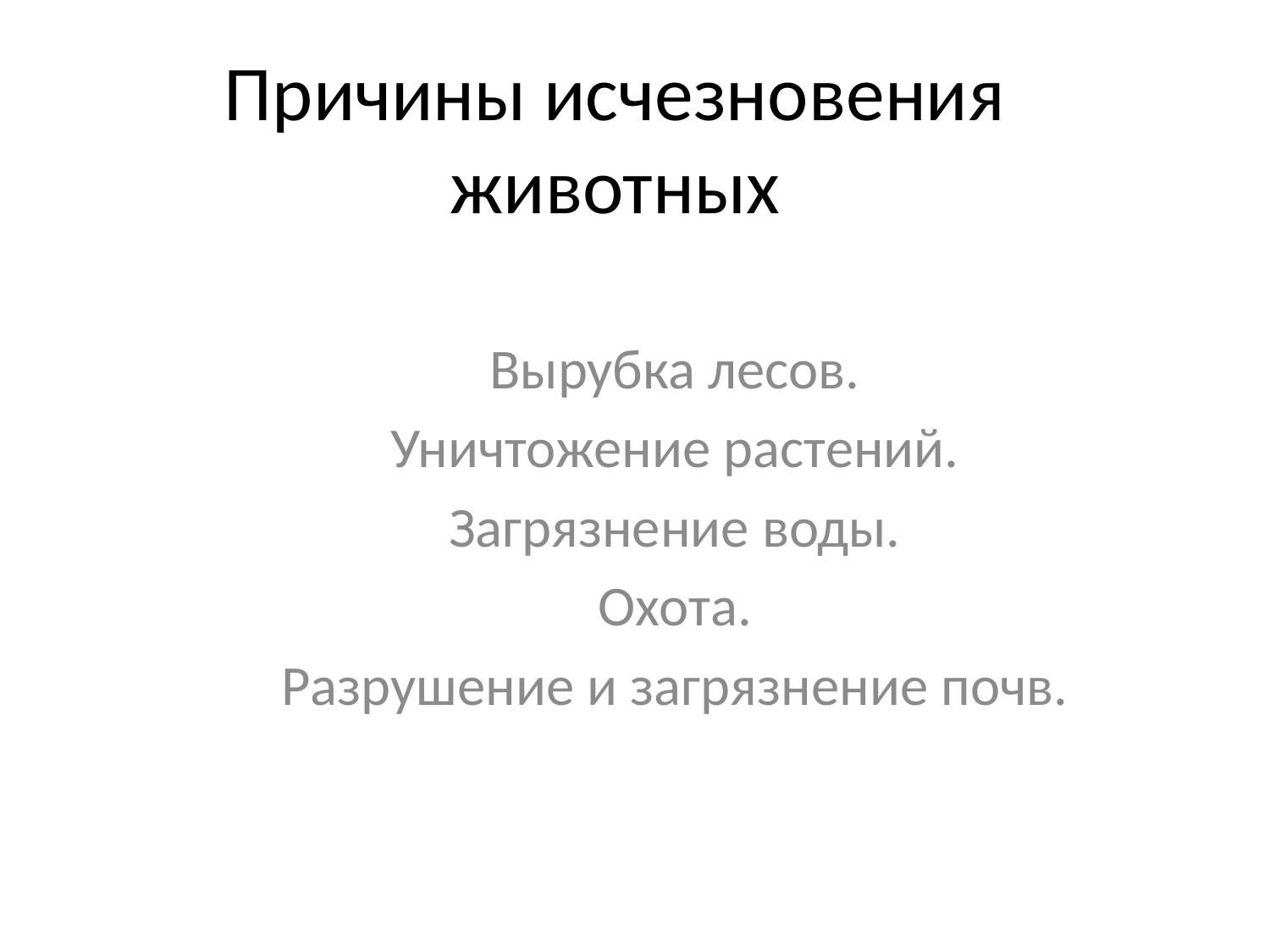

# Причины исчезновения животных
Вырубка лесов.
Уничтожение растений.
Загрязнение воды.
Охота.
Разрушение и загрязнение почв.